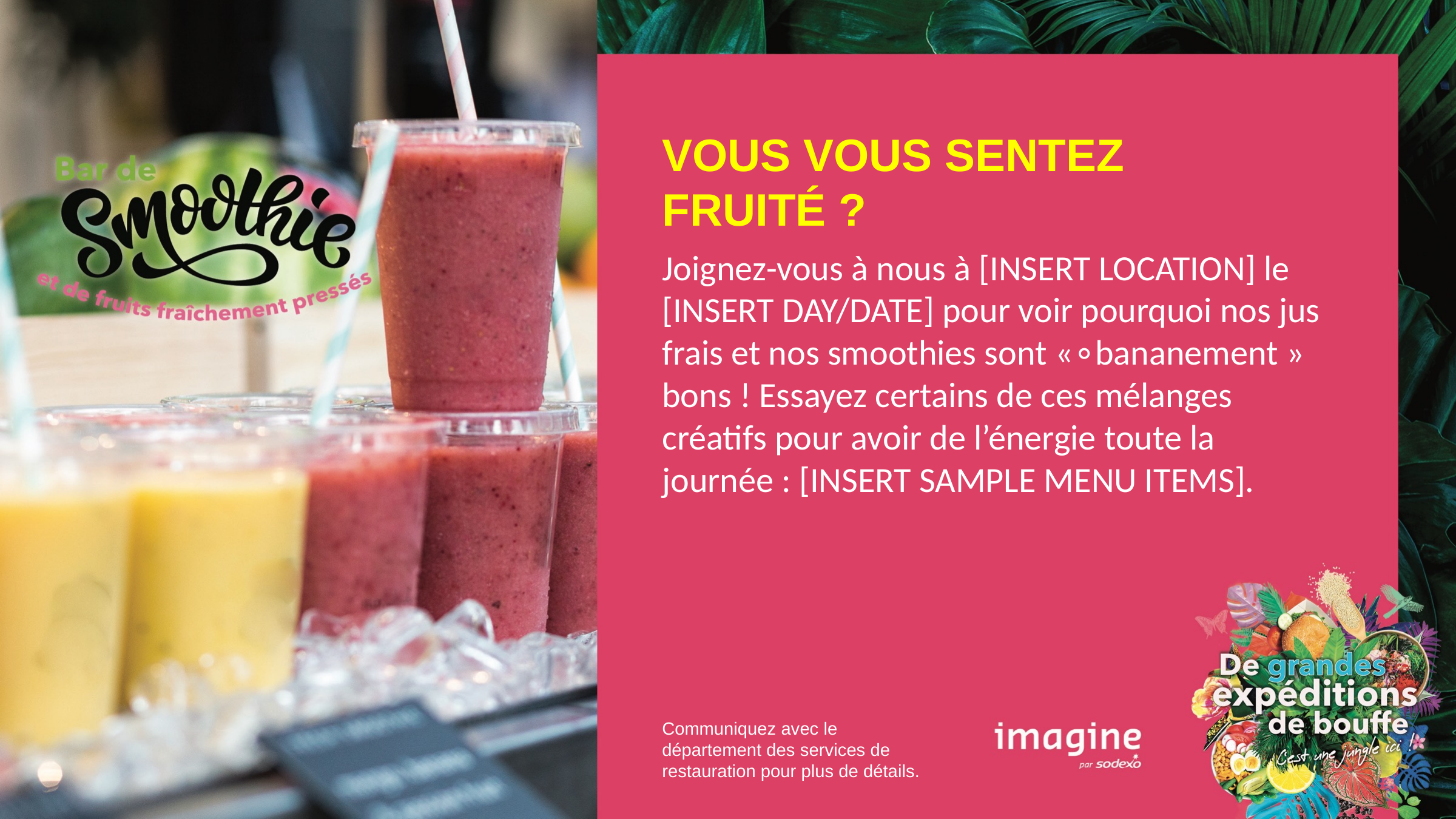

VOUS VOUS SENTEZ FRUITÉ ?

Joignez-vous à nous à [INSERT LOCATION] le [INSERT DAY/DATE] pour voir pourquoi nos jus frais et nos smoothies sont «∘bananement » bons ! Essayez certains de ces mélanges créatifs pour avoir de l’énergie toute la journée : [INSERT SAMPLE MENU ITEMS].

Communiquez avec le département des services de restauration pour plus de détails.